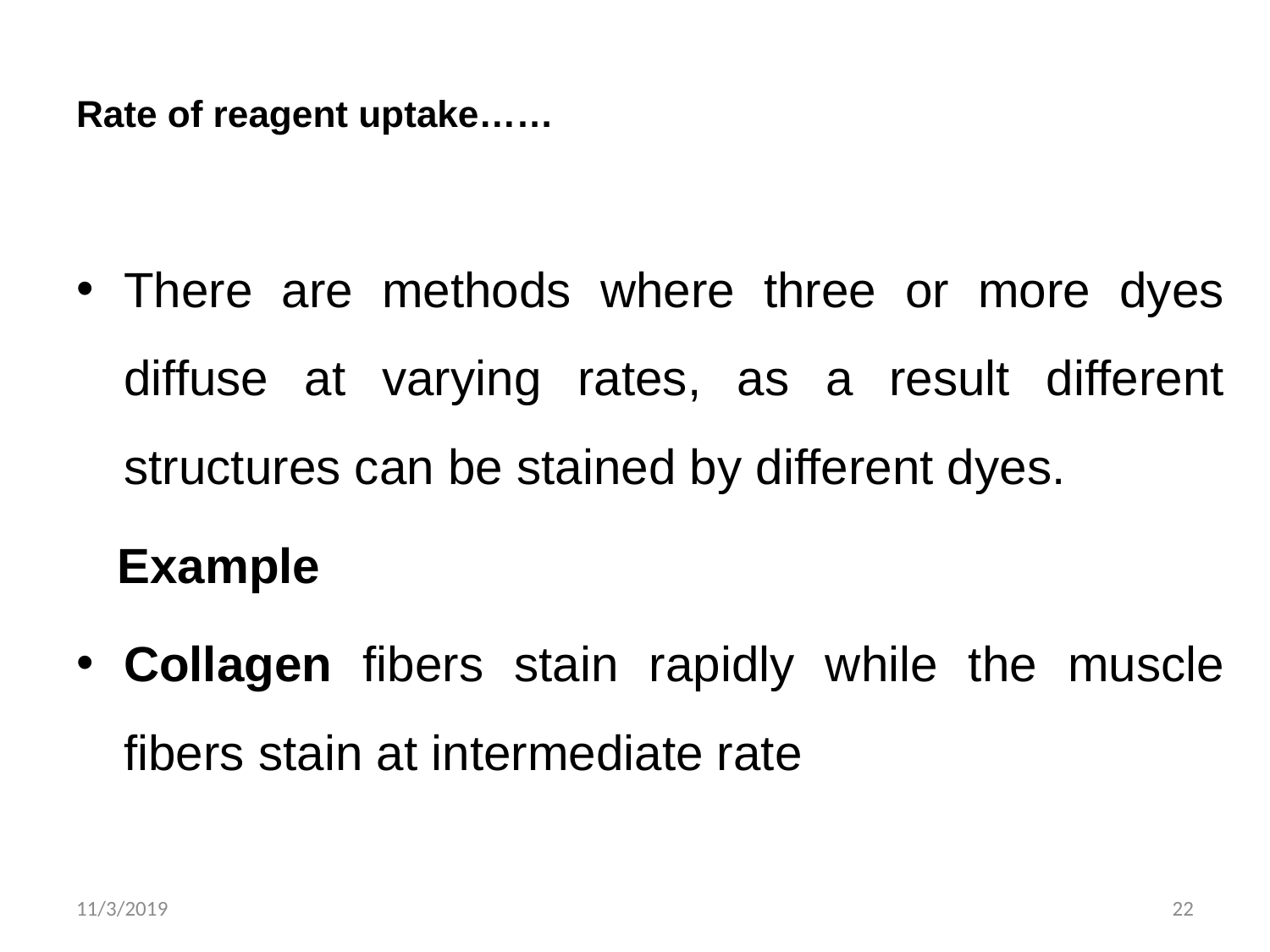

# Rate of reagent uptake……
There are methods where three or more dyes diffuse at varying rates, as a result different structures can be stained by different dyes.
   Example
Collagen fibers stain rapidly while the muscle fibers stain at intermediate rate
11/3/2019
22